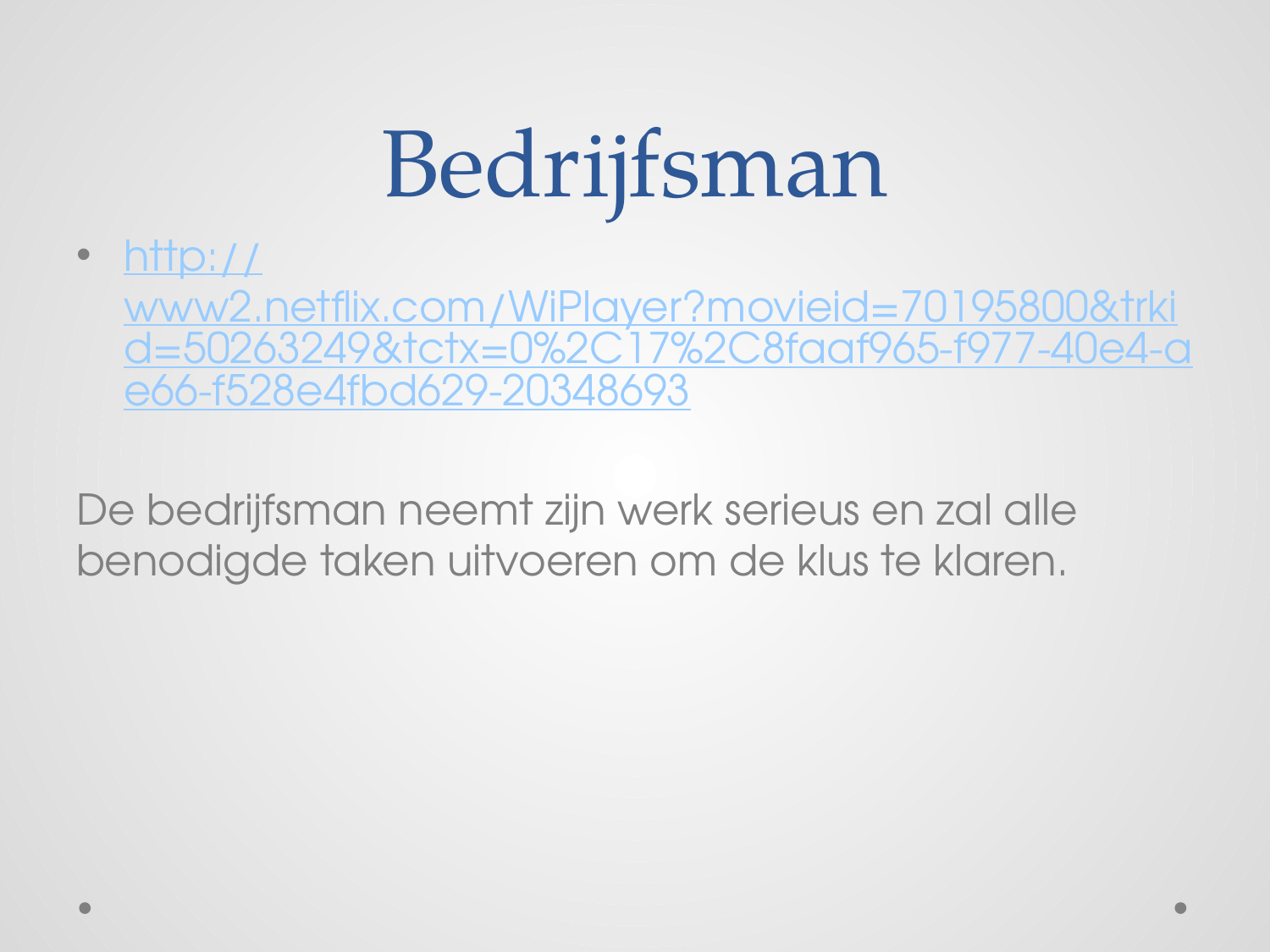

# Bedrijfsman
http://www2.netflix.com/WiPlayer?movieid=70195800&trkid=50263249&tctx=0%2C17%2C8faaf965-f977-40e4-ae66-f528e4fbd629-20348693

De bedrijfsman neemt zijn werk serieus en zal alle benodigde taken uitvoeren om de klus te klaren.